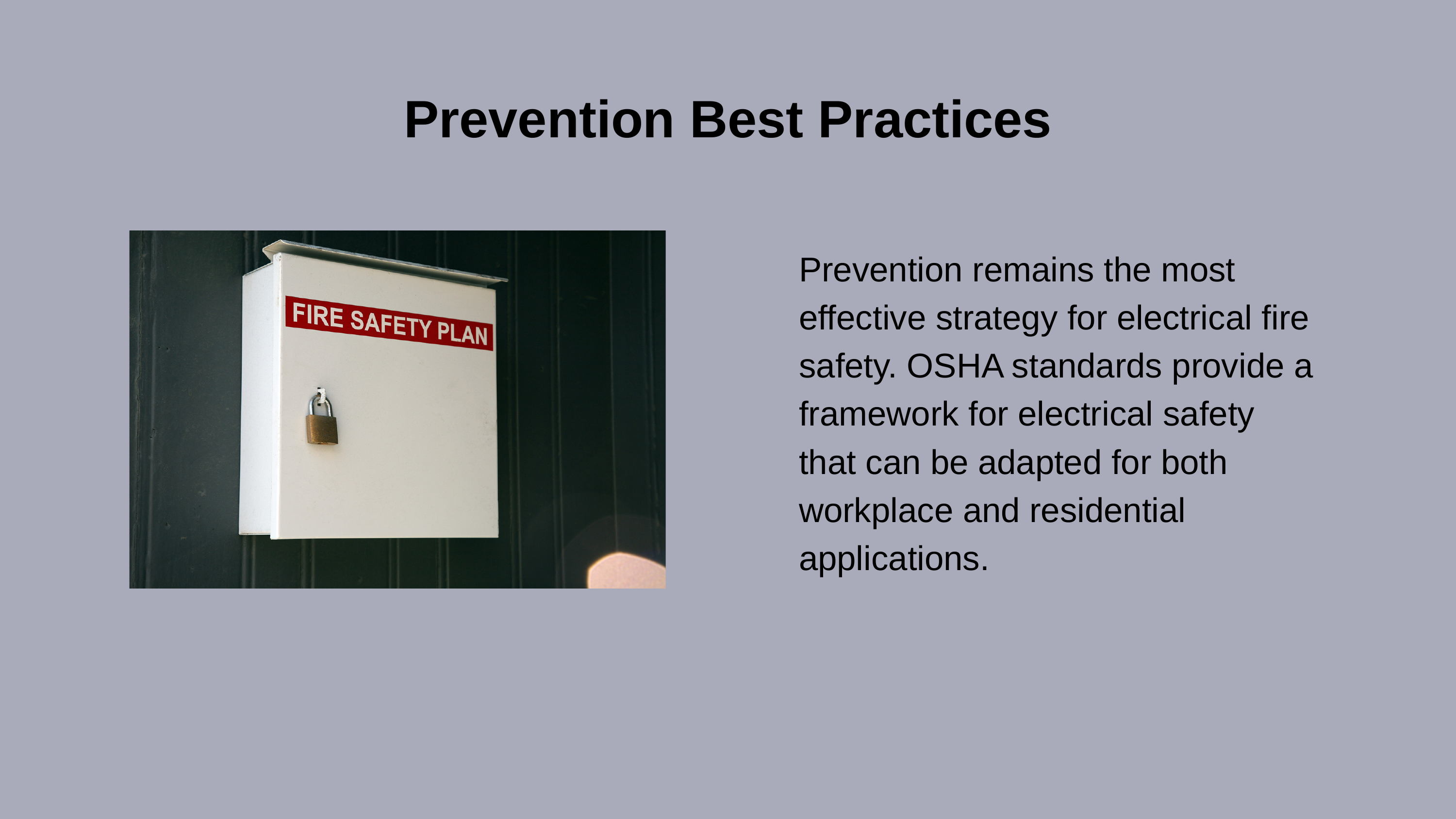

Prevention Best Practices

Prevention remains the most effective strategy for electrical fire safety. OSHA standards provide a framework for electrical safety that can be adapted for both workplace and residential applications.